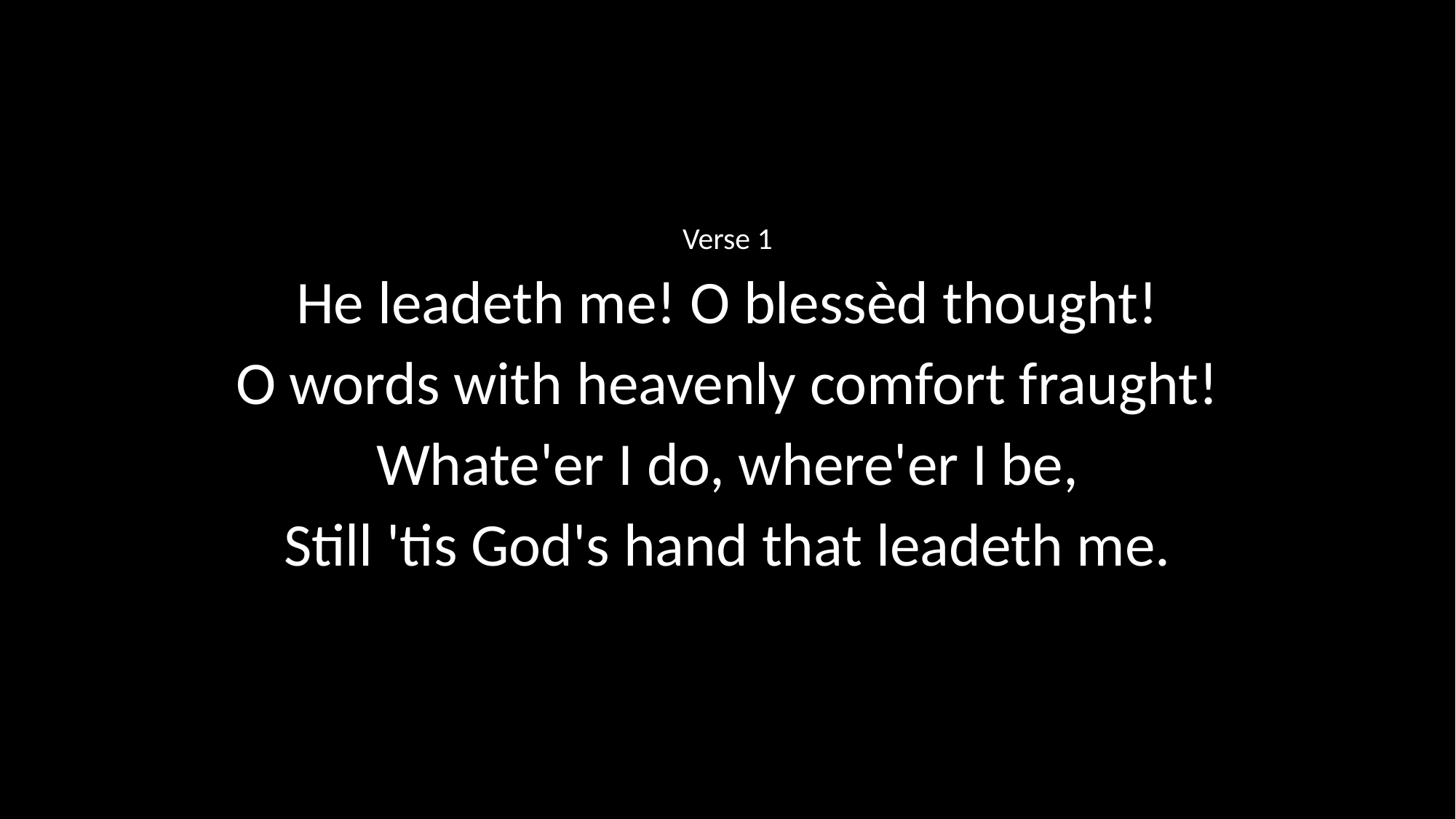

Verse 1
He leadeth me! O blessèd thought!
O words with heavenly comfort fraught!
Whate'er I do, where'er I be,
Still 'tis God's hand that leadeth me.